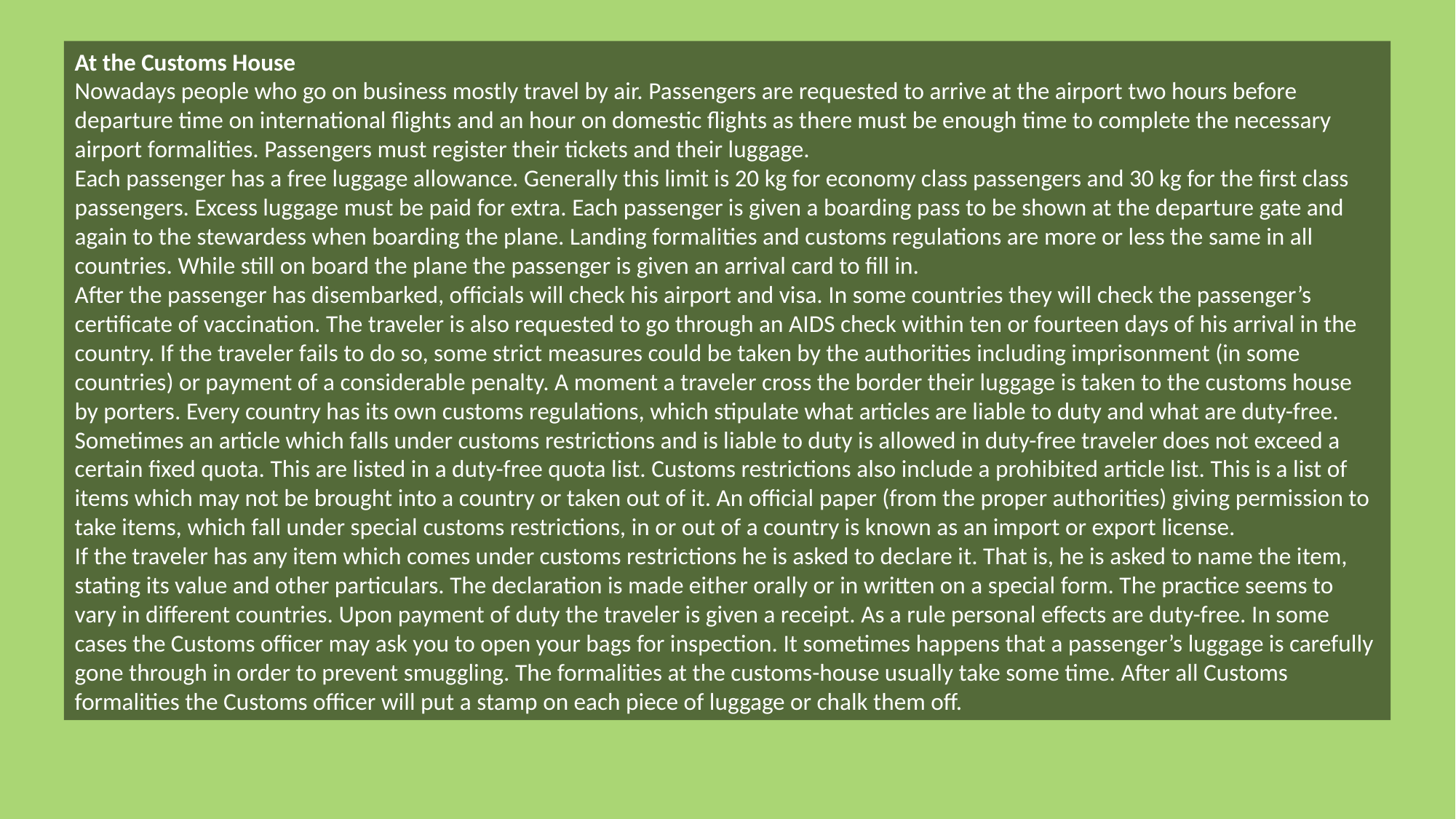

At the Customs House
Nowadays people who go on business mostly travel by air. Passengers are requested to arrive at the airport two hours before departure time on international flights and an hour on domestic flights as there must be enough time to complete the necessary airport formalities. Passengers must register their tickets and their luggage.
Each passenger has a free luggage allowance. Generally this limit is 20 kg for economy class passengers and 30 kg for the first class passengers. Excess luggage must be paid for extra. Each passenger is given a boarding pass to be shown at the departure gate and again to the stewardess when boarding the plane. Landing formalities and customs regulations are more or less the same in all countries. While still on board the plane the passenger is given an arrival card to fill in.
After the passenger has disembarked, officials will check his airport and visa. In some countries they will check the passenger’s certificate of vaccination. The traveler is also requested to go through an AIDS check within ten or fourteen days of his arrival in the country. If the traveler fails to do so, some strict measures could be taken by the authorities including imprisonment (in some countries) or payment of a considerable penalty. A moment a traveler cross the border their luggage is taken to the customs house by porters. Every country has its own customs regulations, which stipulate what articles are liable to duty and what are duty-free.
Sometimes an article which falls under customs restrictions and is liable to duty is allowed in duty-free traveler does not exceed a certain fixed quota. This are listed in a duty-free quota list. Customs restrictions also include a prohibited article list. This is a list of items which may not be brought into a country or taken out of it. An official paper (from the proper authorities) giving permission to take items, which fall under special customs restrictions, in or out of a country is known as an import or export license.
If the traveler has any item which comes under customs restrictions he is asked to declare it. That is, he is asked to name the item, stating its value and other particulars. The declaration is made either orally or in written on a special form. The practice seems to vary in different countries. Upon payment of duty the traveler is given a receipt. As a rule personal effects are duty-free. In some cases the Customs officer may ask you to open your bags for inspection. It sometimes happens that a passenger’s luggage is carefully gone through in order to prevent smuggling. The formalities at the customs-house usually take some time. After all Customs formalities the Customs officer will put a stamp on each piece of luggage or chalk them off.